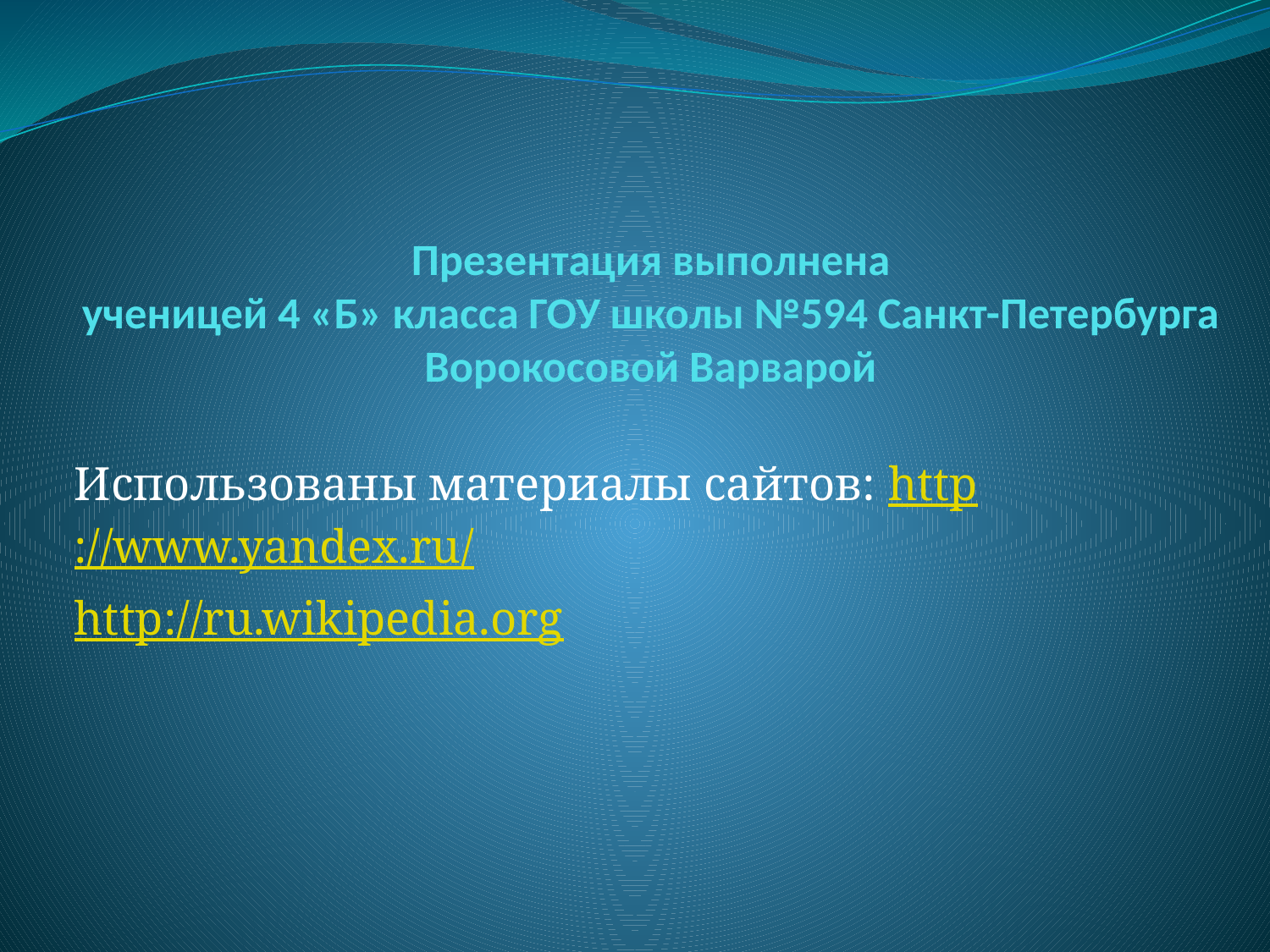

# Презентация выполнена ученицей 4 «Б» класса ГОУ школы №594 Санкт-Петербурга Ворокосовой Варварой
Использованы материалы сайтов: http://www.yandex.ru/
http://ru.wikipedia.org